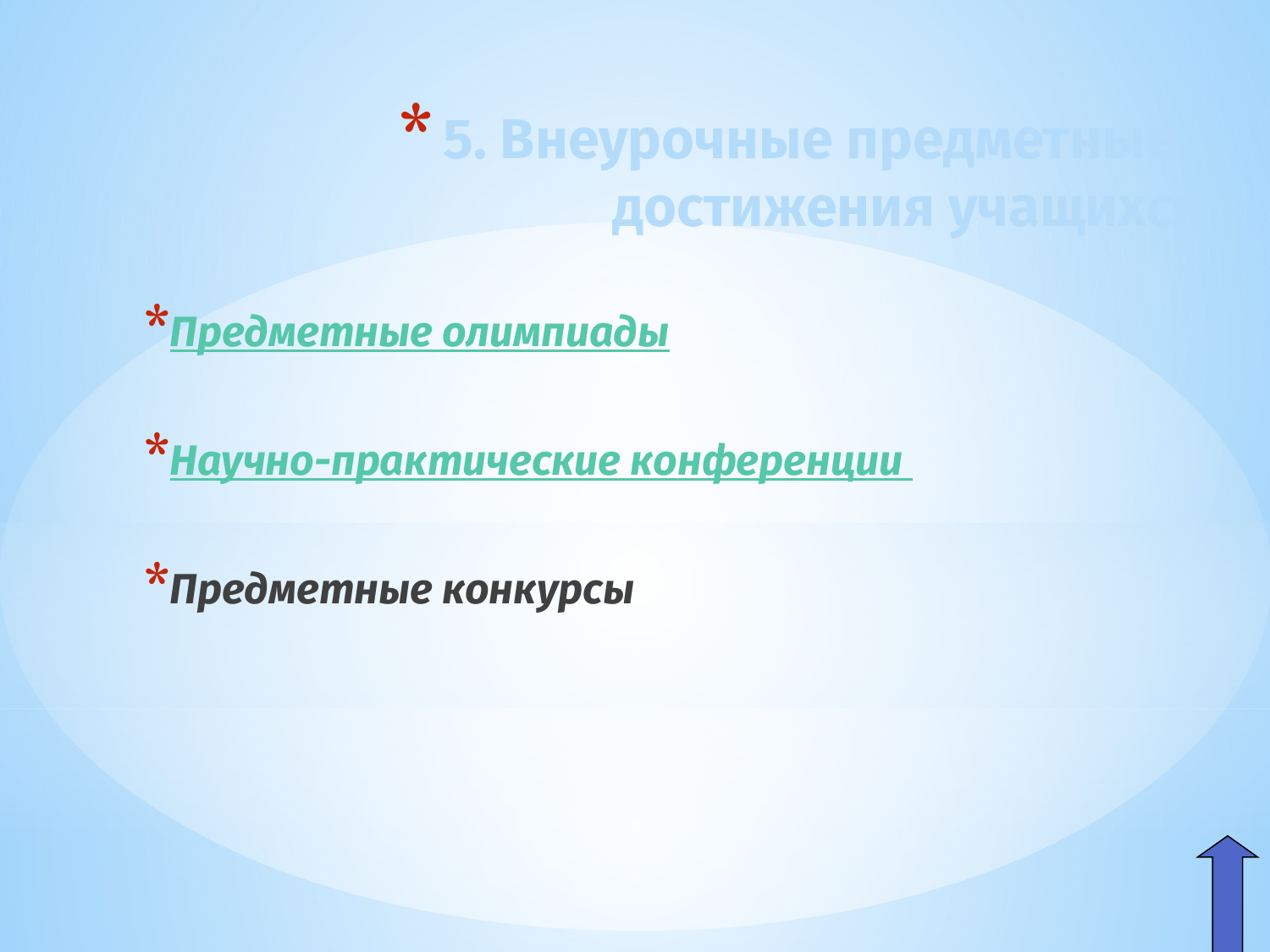

# 5. Внеурочные предметные 	достижения учащихся
Предметные олимпиады

Научно-практические конференции

Предметные конкурсы